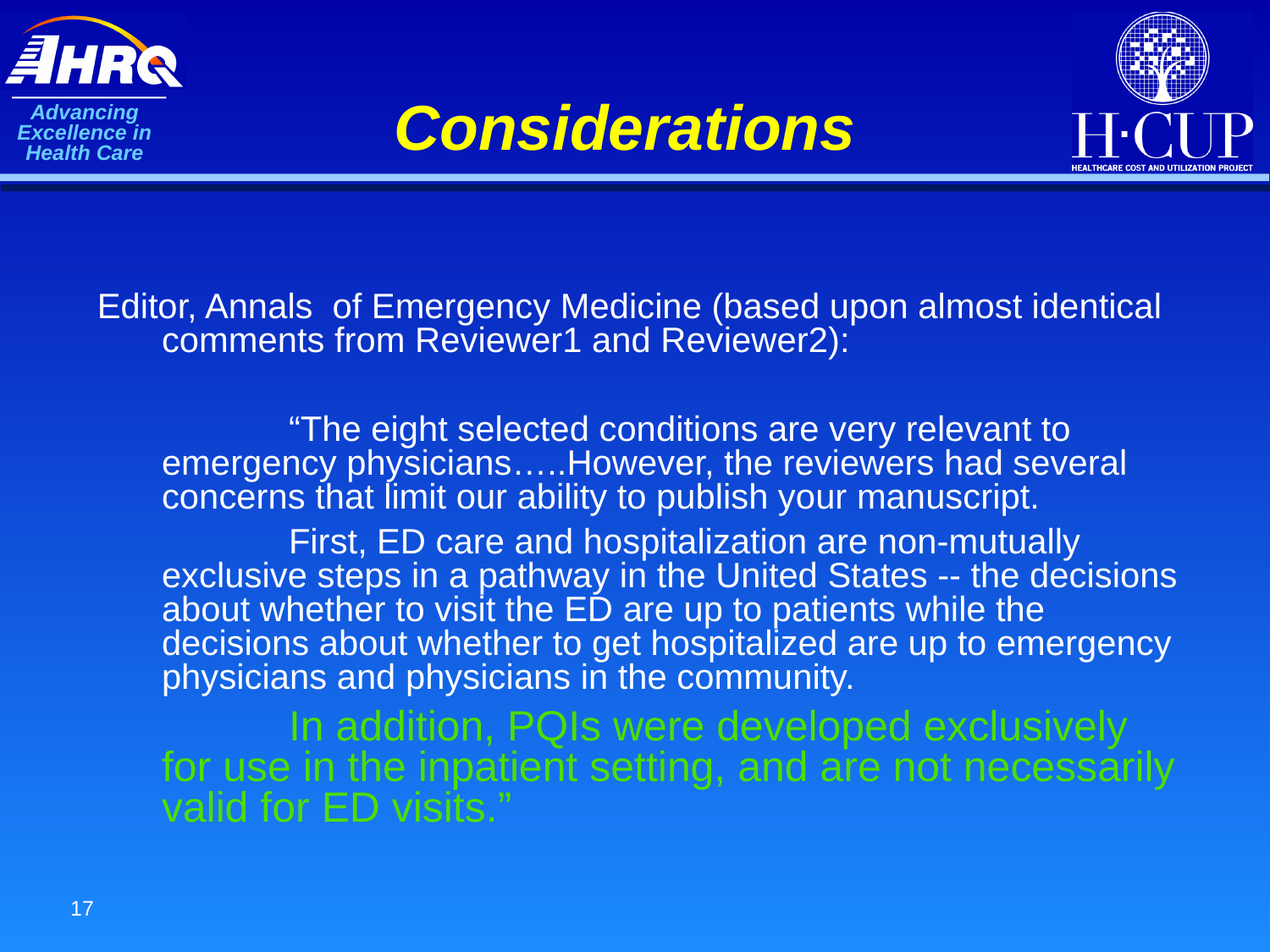

# Considerations

Editor, Annals  of Emergency Medicine (based upon almost identical comments from Reviewer1 and Reviewer2):

 		“The eight selected conditions are very relevant to emergency physicians…..However, the reviewers had several concerns that limit our ability to publish your manuscript.
		First, ED care and hospitalization are non-mutually exclusive steps in a pathway in the United States -- the decisions about whether to visit the ED are up to patients while the decisions about whether to get hospitalized are up to emergency physicians and physicians in the community.
		In addition, PQIs were developed exclusively for use in the inpatient setting, and are not necessarily valid for ED visits.”
17